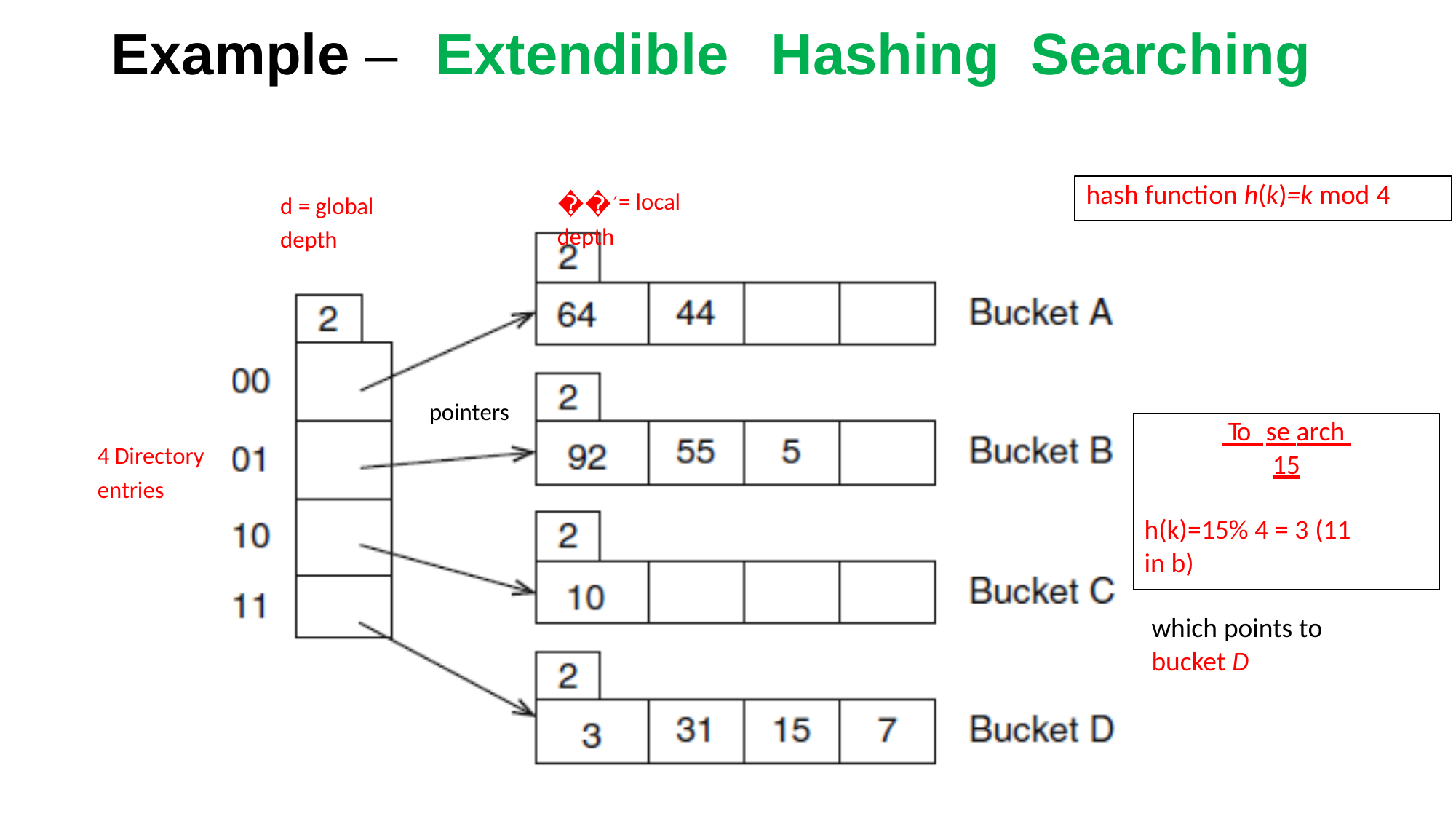

Example –
Extendible
Hashing
Searching

hash function h(k)=k mod 4
��′= local depth
d = global
depth

pointers

 To  se arch  15
h(k)=15% 4 = 3 (11 in b)
which points to bucket D

4 Directory
entries